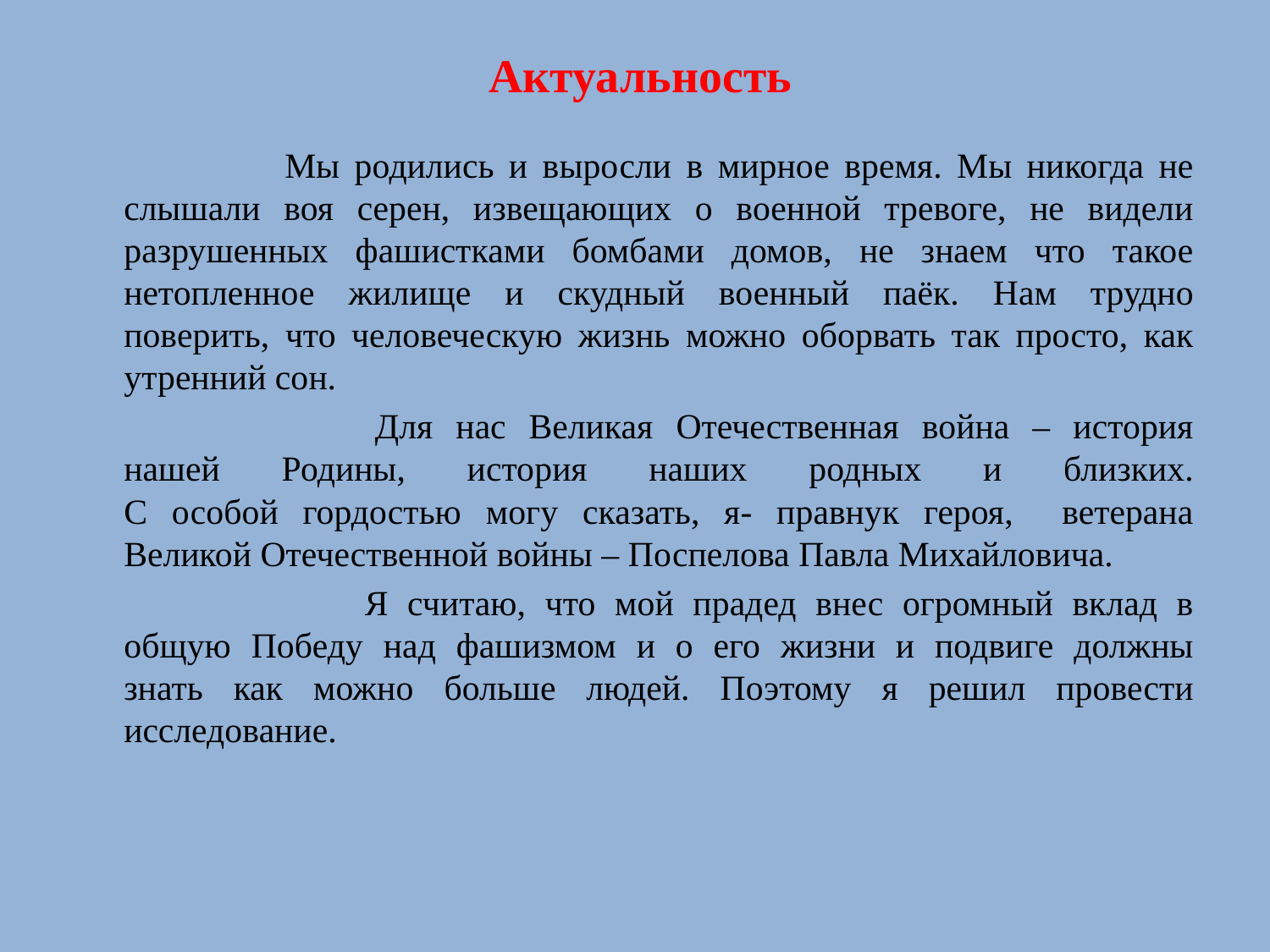

# Актуальность
              Мы родились и выросли в мирное время. Мы никогда не
слышали воя серен, извещающих о военной тревоге, не видели
разрушенных фашистками бомбами домов, не знаем что такое
нетопленное жилище и скудный военный паёк. Нам трудно
поверить, что человеческую жизнь можно оборвать так просто, как
утренний сон.
             Для нас Великая Отечественная война – история
нашей Родины, история наших родных и близких.
С особой гордостью могу сказать, я- правнук героя,  ветерана
Великой Отечественной войны – Поспелова Павла Михайловича.
               Я считаю, что мой прадед внес огромный вклад в
общую Победу над фашизмом и о его жизни и подвиге должны
знать как можно больше людей. Поэтому я решил провести
исследование.